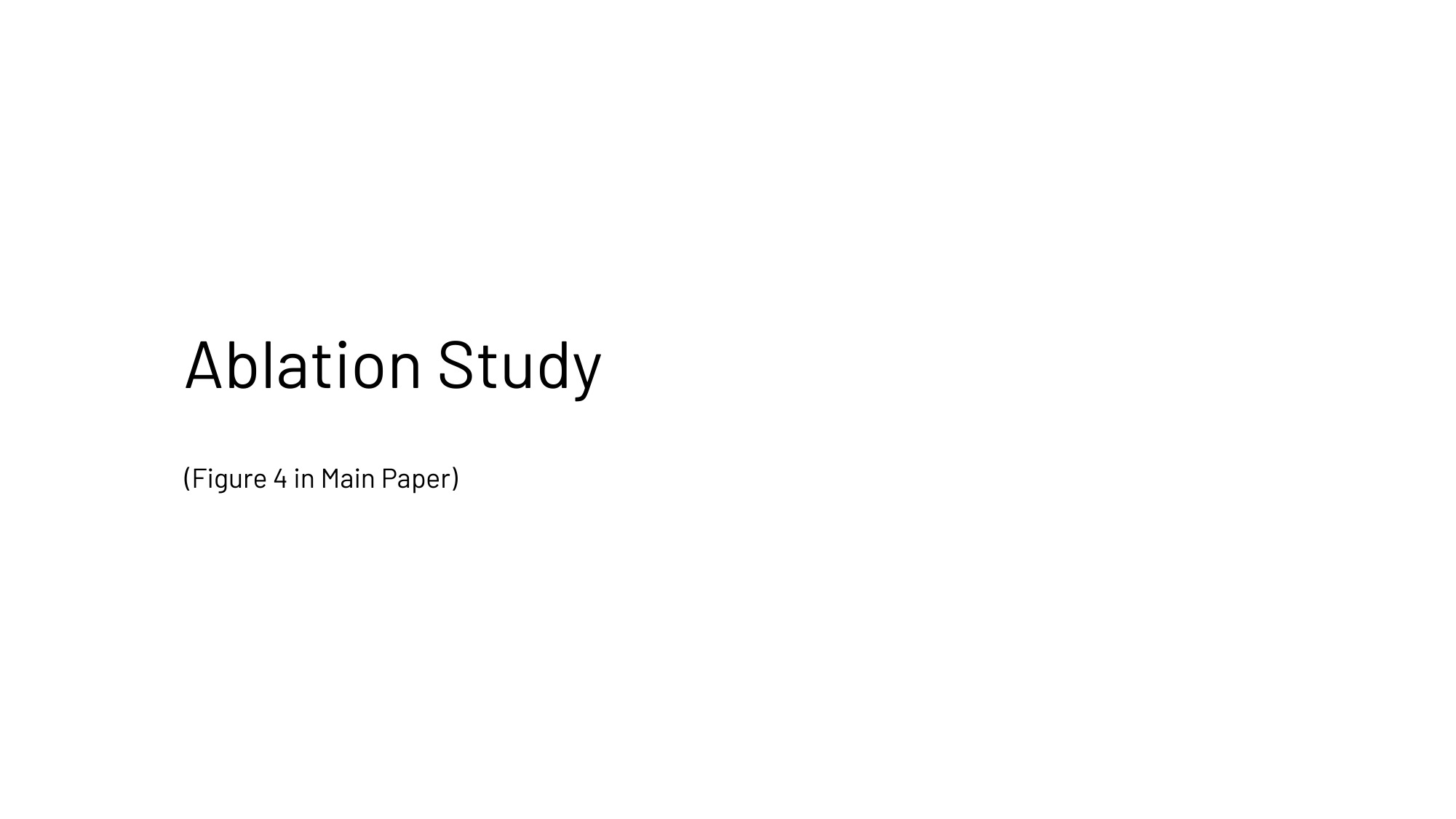

Ablation Study
(Figure 4 in Main Paper)